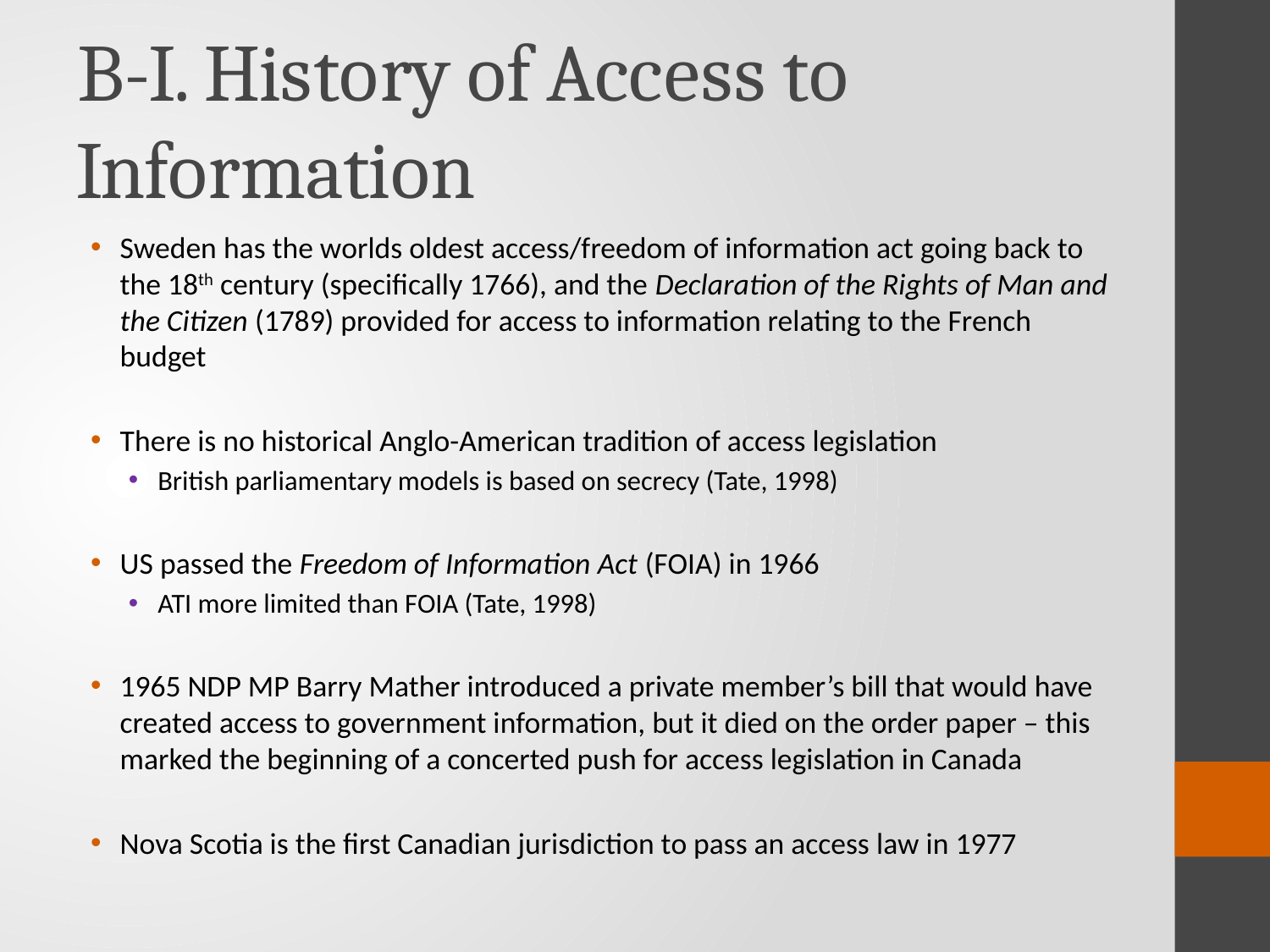

# B-I. History of Access to Information
Sweden has the worlds oldest access/freedom of information act going back to the 18th century (specifically 1766), and the Declaration of the Rights of Man and the Citizen (1789) provided for access to information relating to the French budget

There is no historical Anglo-American tradition of access legislation
British parliamentary models is based on secrecy (Tate, 1998)

US passed the Freedom of Information Act (FOIA) in 1966
ATI more limited than FOIA (Tate, 1998)

1965 NDP MP Barry Mather introduced a private member’s bill that would have created access to government information, but it died on the order paper – this marked the beginning of a concerted push for access legislation in Canada

Nova Scotia is the first Canadian jurisdiction to pass an access law in 1977